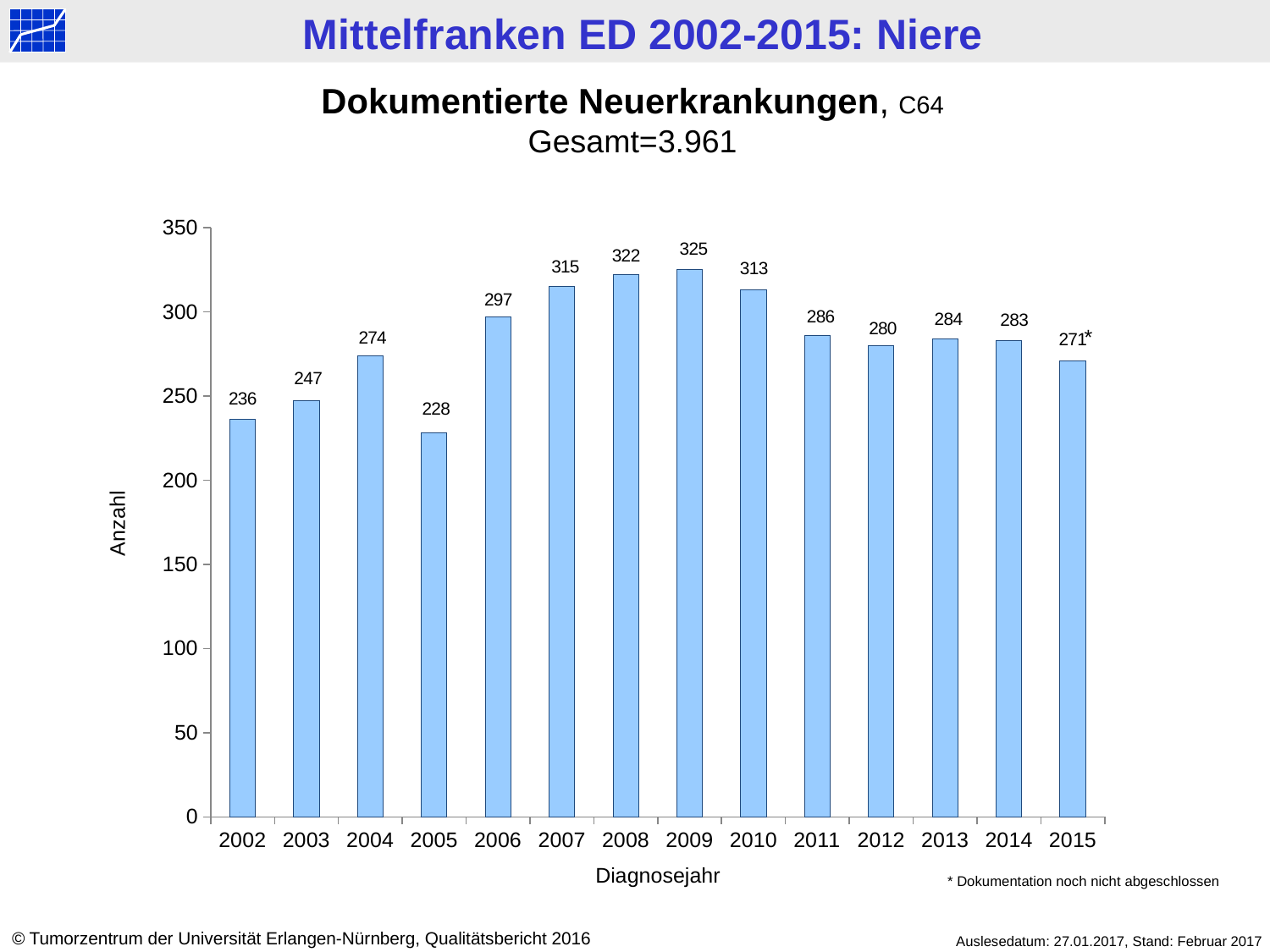

Dokumentierte Neuerkrankungen, C64
Gesamt=3.961

### Chart

| Category | Datenreihe 1 |
|---|---|
| 2002 | 236.0 |
| 2003 | 247.0 |
| 2004 | 274.0 |
| 2005 | 228.0 |
| 2006 | 297.0 |
| 2007 | 315.0 |
| 2008 | 322.0 |
| 2009 | 325.0 |
| 2010 | 313.0 |
| 2011 | 286.0 |
| 2012 | 280.0 |
| 2013 | 284.0 |
| 2014 | 283.0 |
| 2015 | 271.0 |
*
Anzahl
Diagnosejahr
* Dokumentation noch nicht abgeschlossen